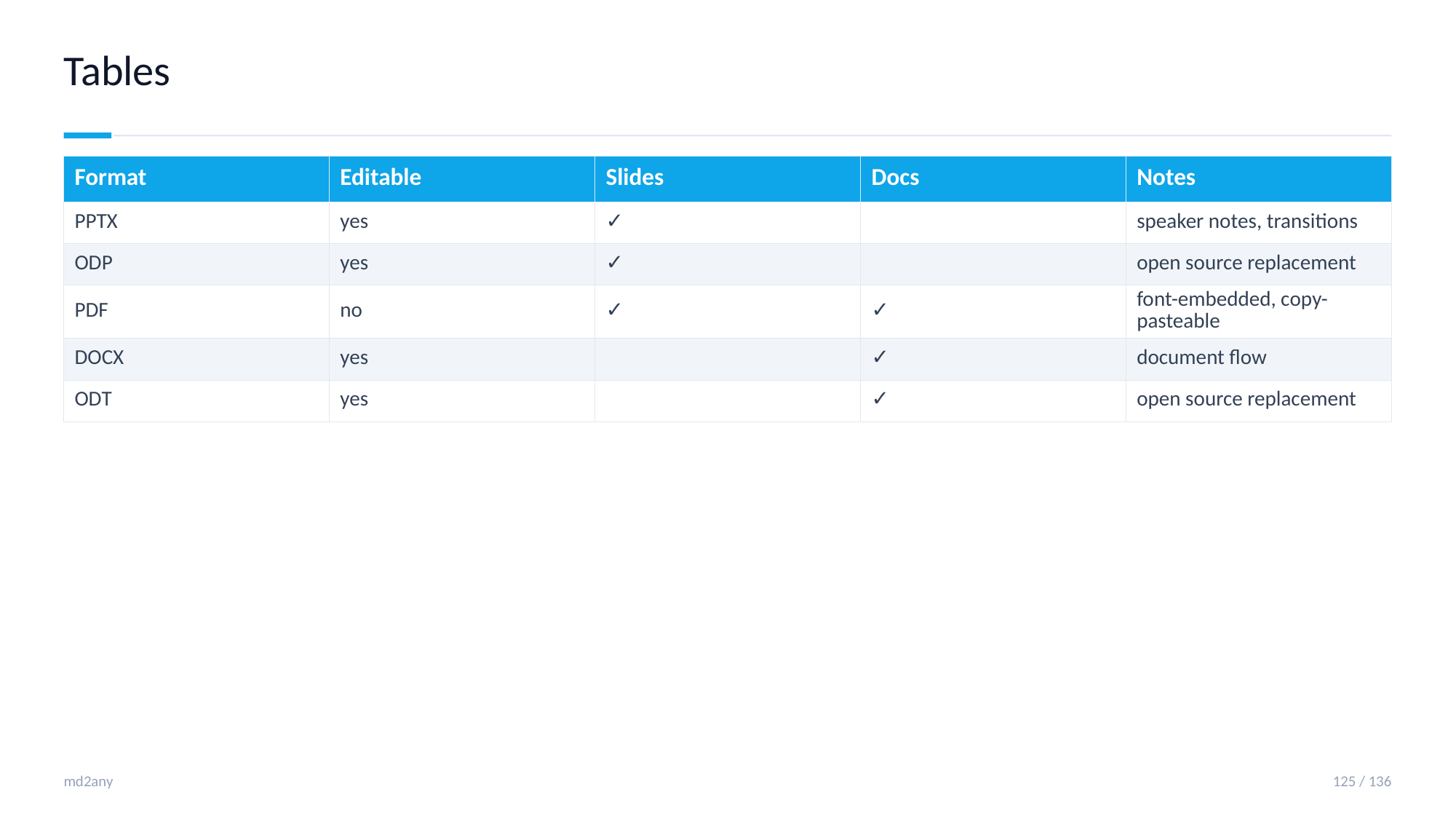

Tables

| Format | Editable | Slides | Docs | Notes |
| --- | --- | --- | --- | --- |
| PPTX | yes | ✓ |  | speaker notes, transitions |
| ODP | yes | ✓ |  | open source replacement |
| PDF | no | ✓ | ✓ | font-embedded, copy-pasteable |
| DOCX | yes |  | ✓ | document flow |
| ODT | yes |  | ✓ | open source replacement |
md2any
125 / 136